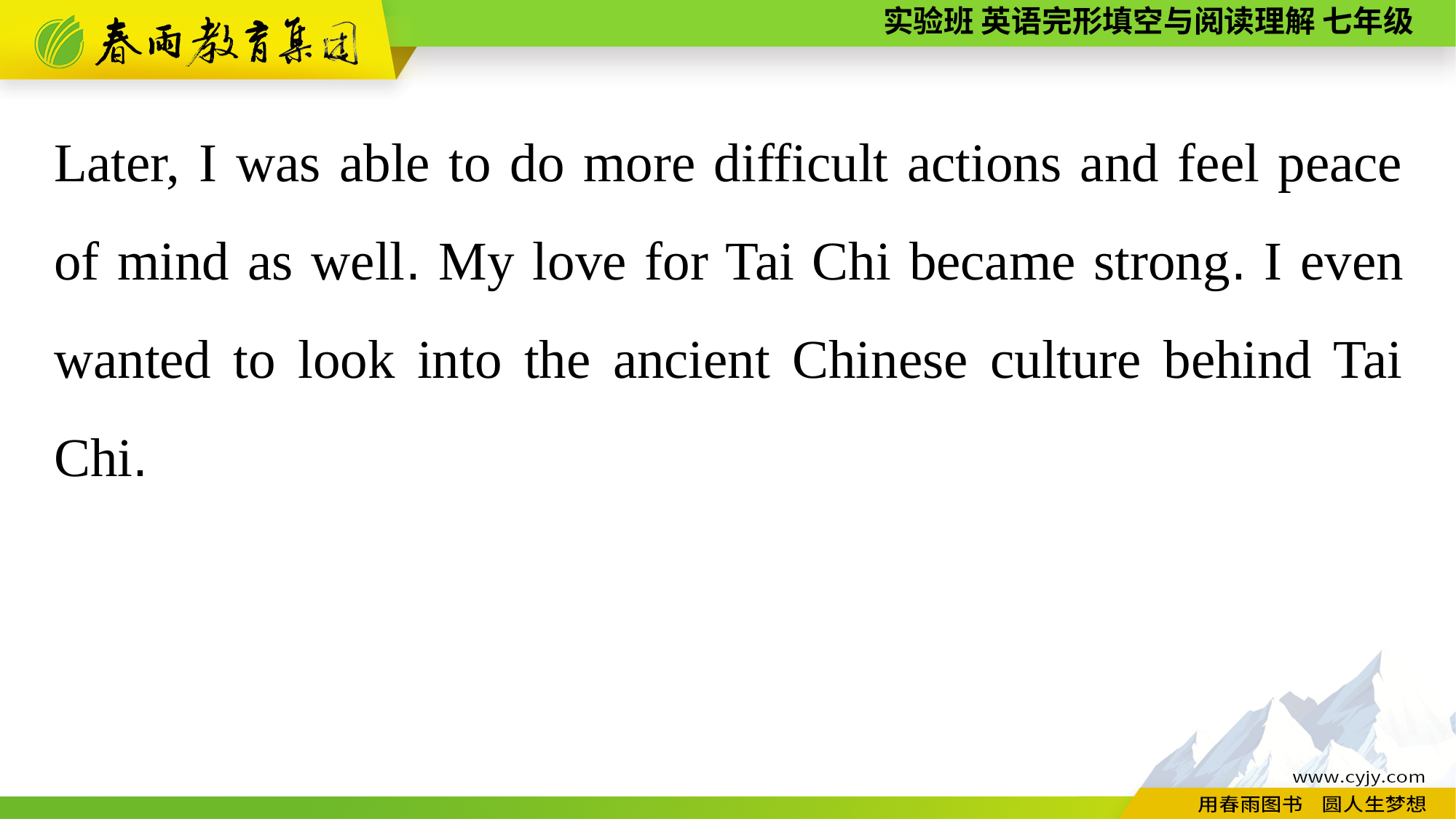

Later, I was able to do more difficult actions and feel peace of mind as well. My love for Tai Chi became strong. I even wanted to look into the ancient Chinese culture behind Tai Chi.